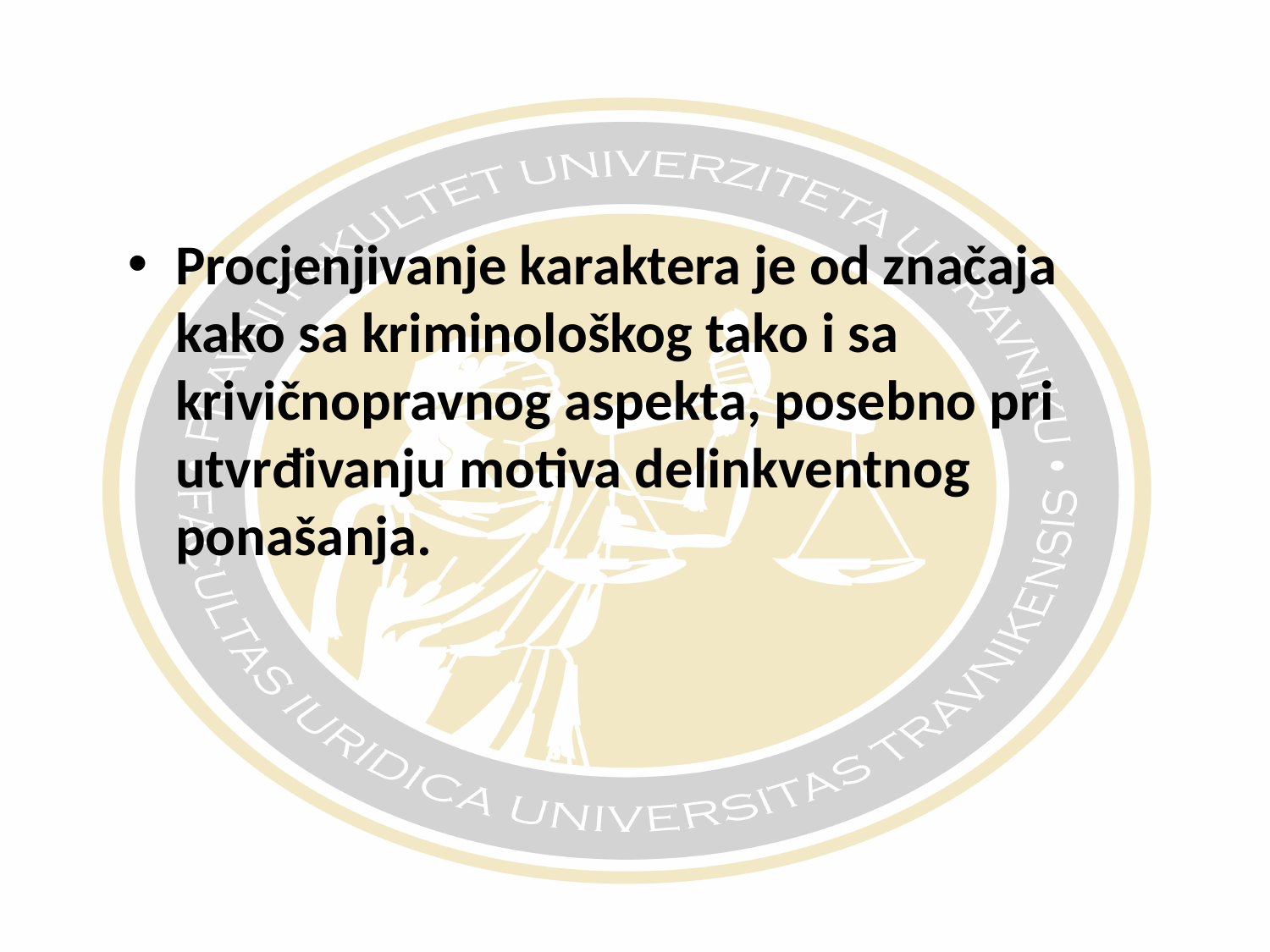

#
Procjenjivanje karaktera je od značaja kako sa kriminološkog tako i sa krivičnopravnog aspekta, posebno pri utvrđivanju motiva delinkventnog ponašanja.